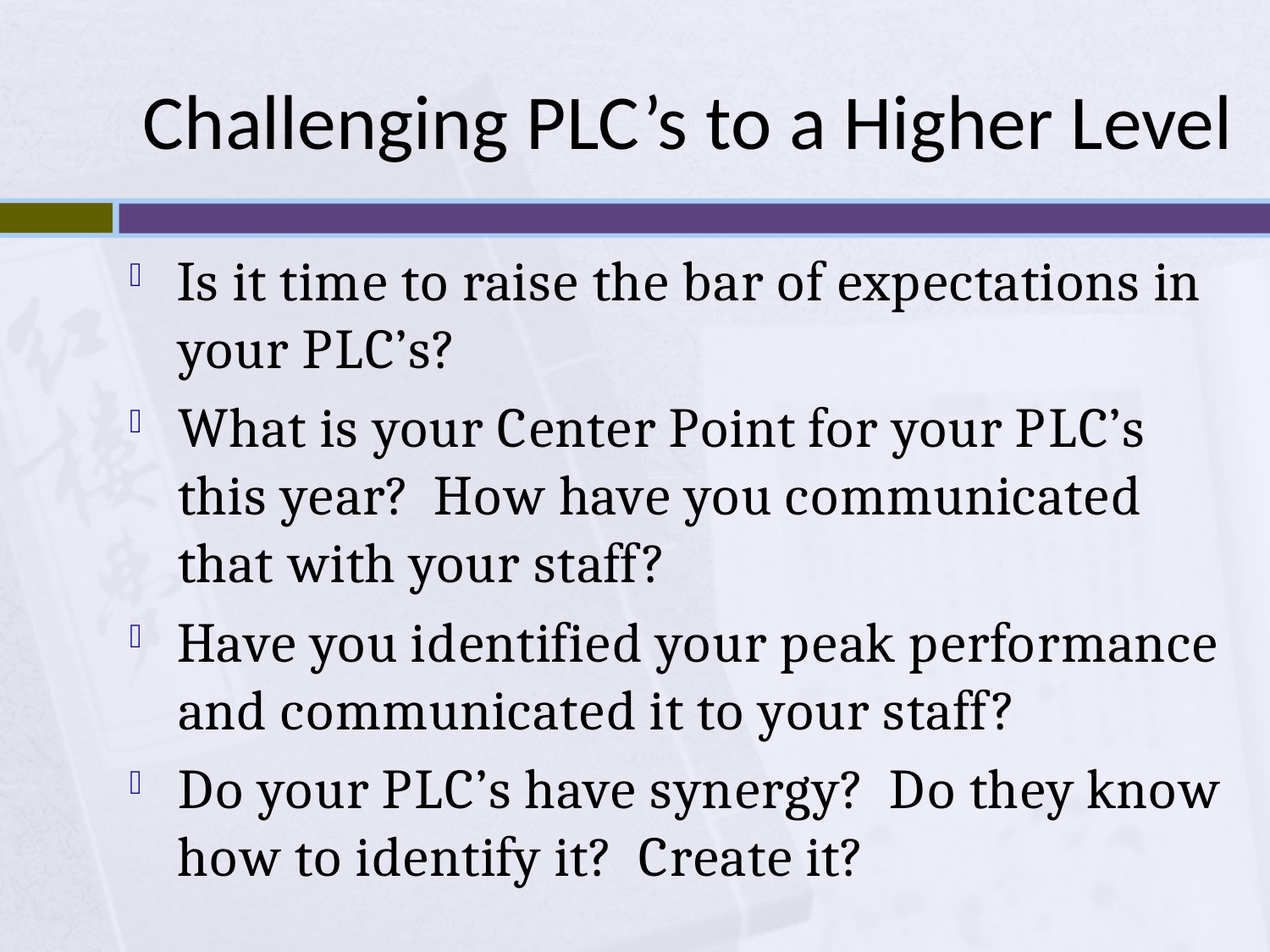

# Challenging PLC’s to a Higher Level
Is it time to raise the bar of expectations in your PLC’s?
What is your Center Point for your PLC’s this year?  How have you communicated that with your staff?
Have you identified your peak performance and communicated it to your staff?
Do your PLC’s have synergy?  Do they know how to identify it?  Create it?